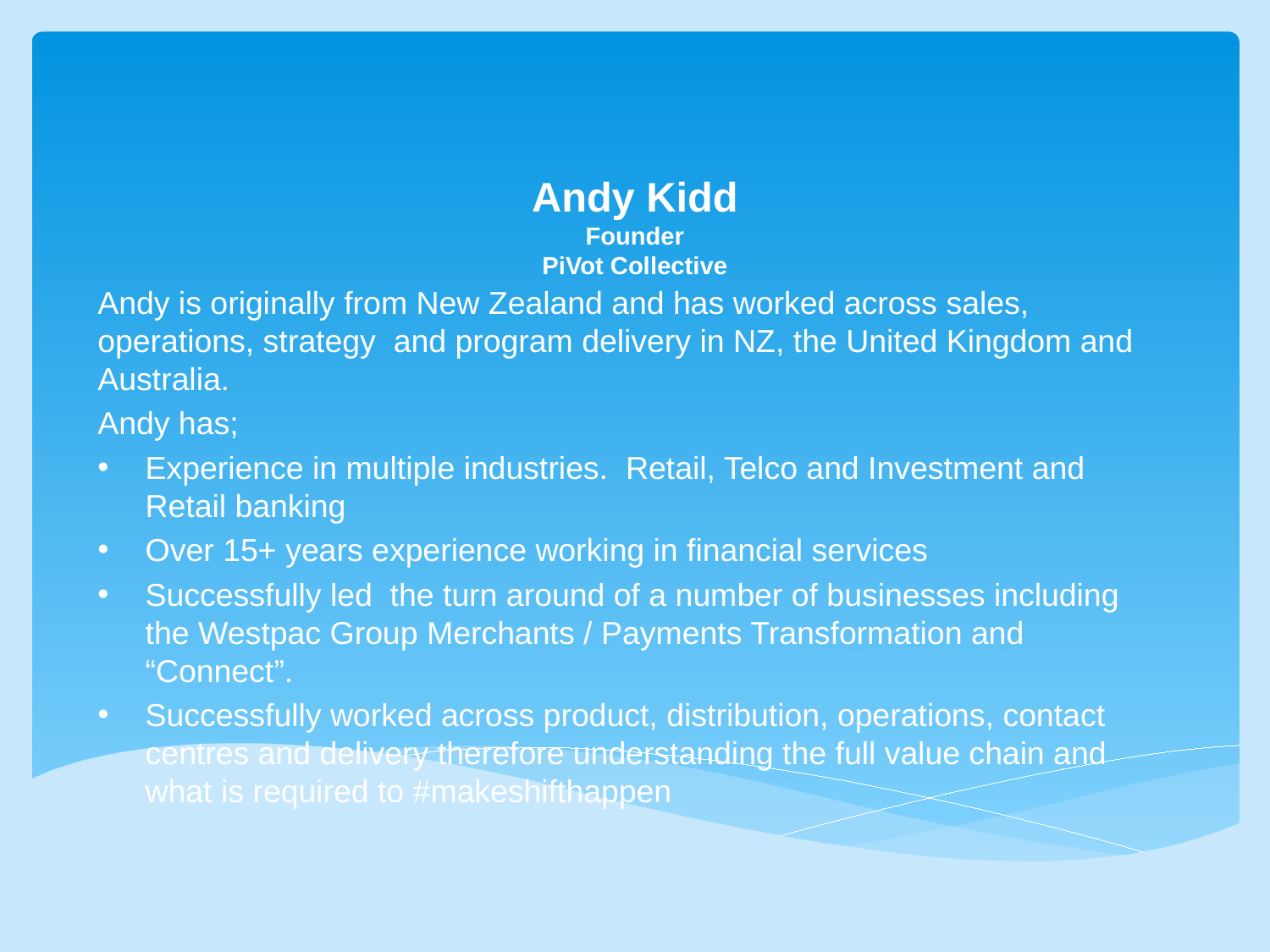

# Andy Kidd Founder PiVot Collective
Andy is originally from New Zealand and has worked across sales, operations, strategy  and program delivery in NZ, the United Kingdom and Australia.
Andy has;
Experience in multiple industries.  Retail, Telco and Investment and Retail banking
Over 15+ years experience working in financial services
Successfully led  the turn around of a number of businesses including the Westpac Group Merchants / Payments Transformation and “Connect”.
Successfully worked across product, distribution, operations, contact centres and delivery therefore understanding the full value chain and what is required to #makeshifthappen